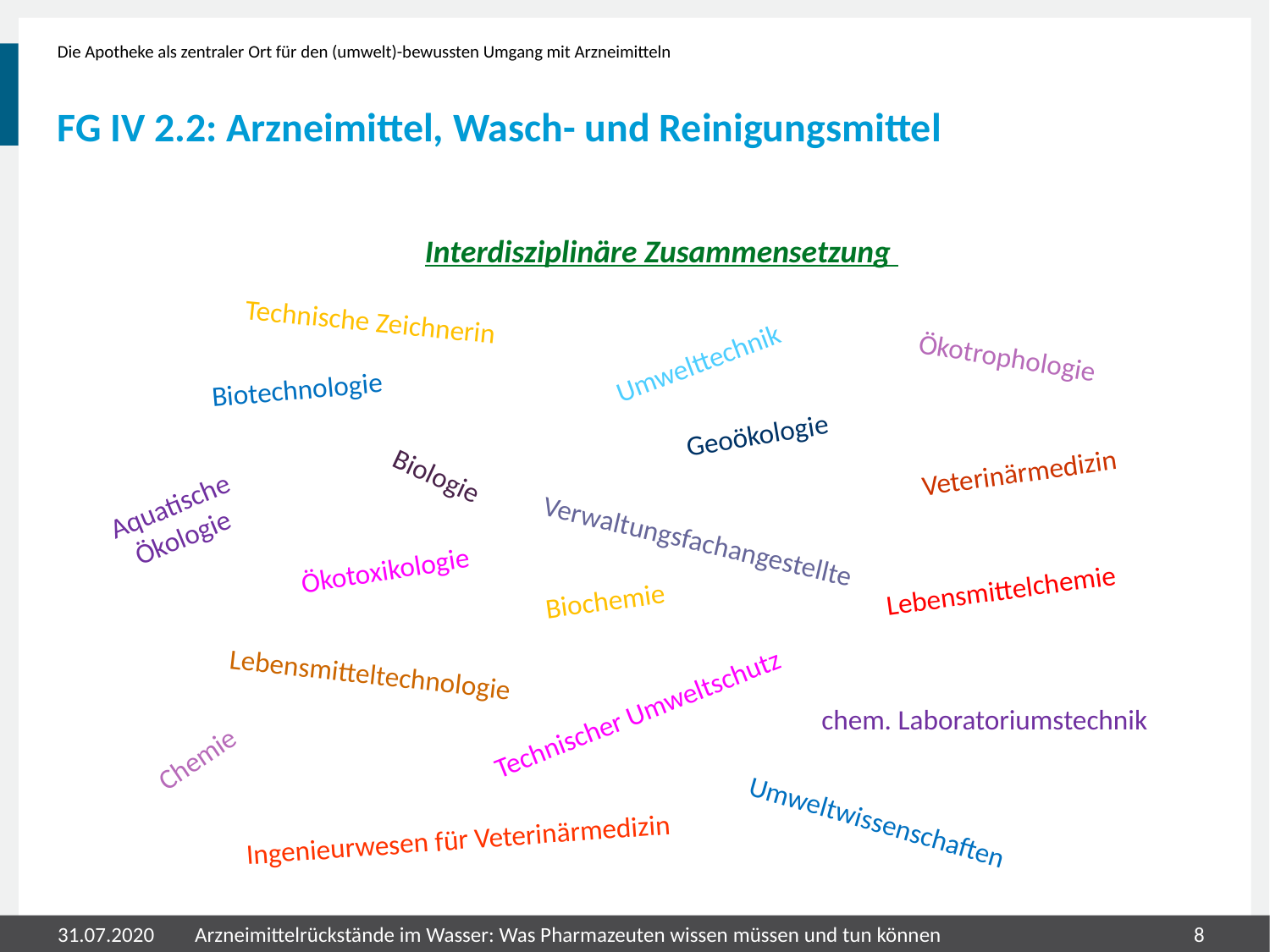

Die Apotheke als zentraler Ort für den (umwelt)-bewussten Umgang mit Arzneimitteln

# FG IV 2.2: Arzneimittel, Wasch- und Reinigungsmittel
Interdisziplinäre Zusammensetzung
Technische Zeichnerin
Ökotrophologie
Umwelttechnik
Biotechnologie
Geoökologie
Veterinärmedizin
Biologie
Aquatische Ökologie
Verwaltungsfachangestellte
Ökotoxikologie
Lebensmittelchemie
Biochemie
Lebensmitteltechnologie
Technischer Umweltschutz
chem. Laboratoriumstechnik
Chemie
Umweltwissenschaften
Ingenieurwesen für Veterinärmedizin
31.07.2020
Arzneimittelrückstände im Wasser: Was Pharmazeuten wissen müssen und tun können
8